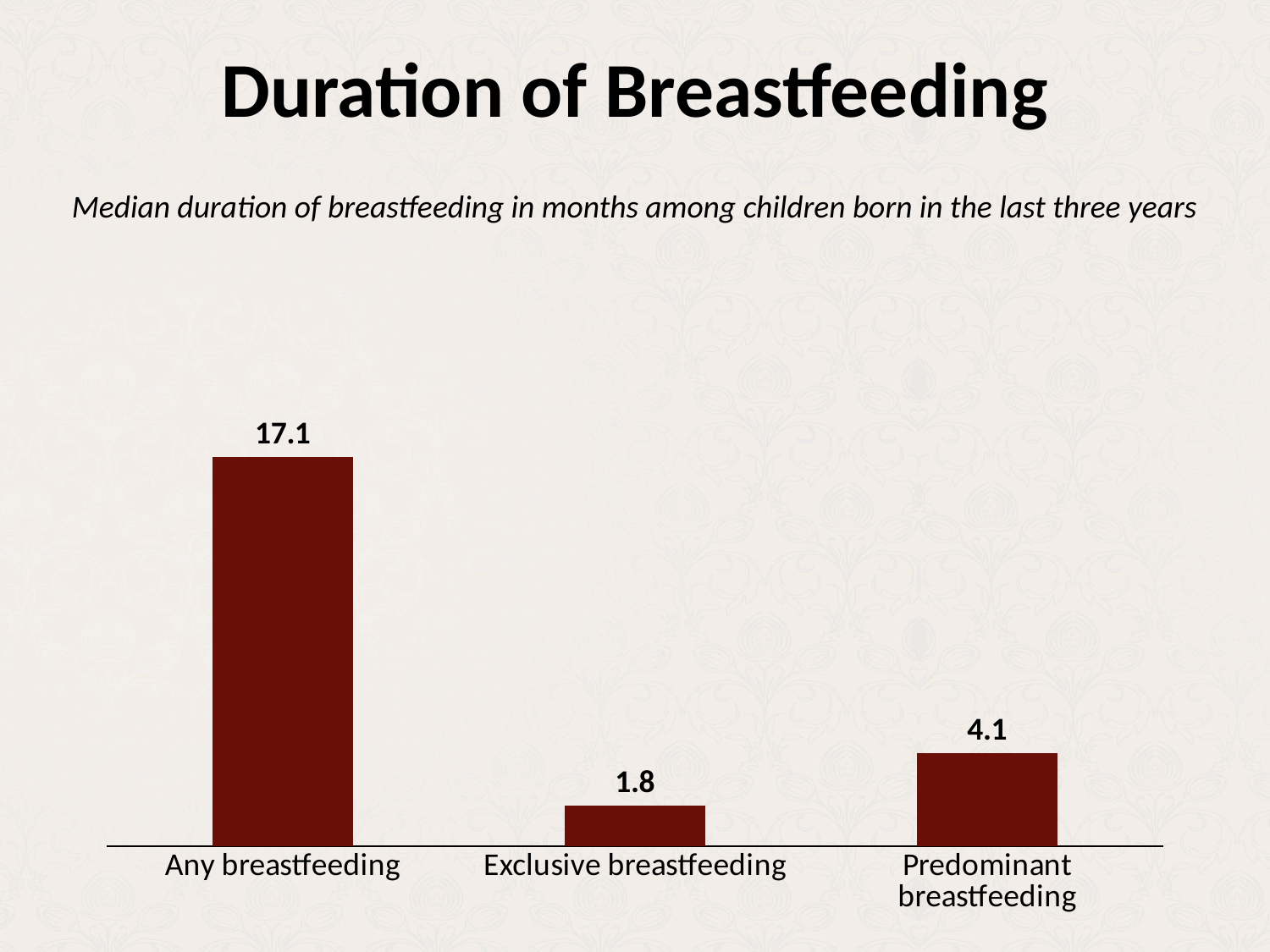

# Duration of Breastfeeding
Median duration of breastfeeding in months among children born in the last three years

### Chart

| Category | Column1 |
|---|---|
| Any breastfeeding | 17.1 |
| Exclusive breastfeeding | 1.8 |
| Predominant breastfeeding | 4.1 |